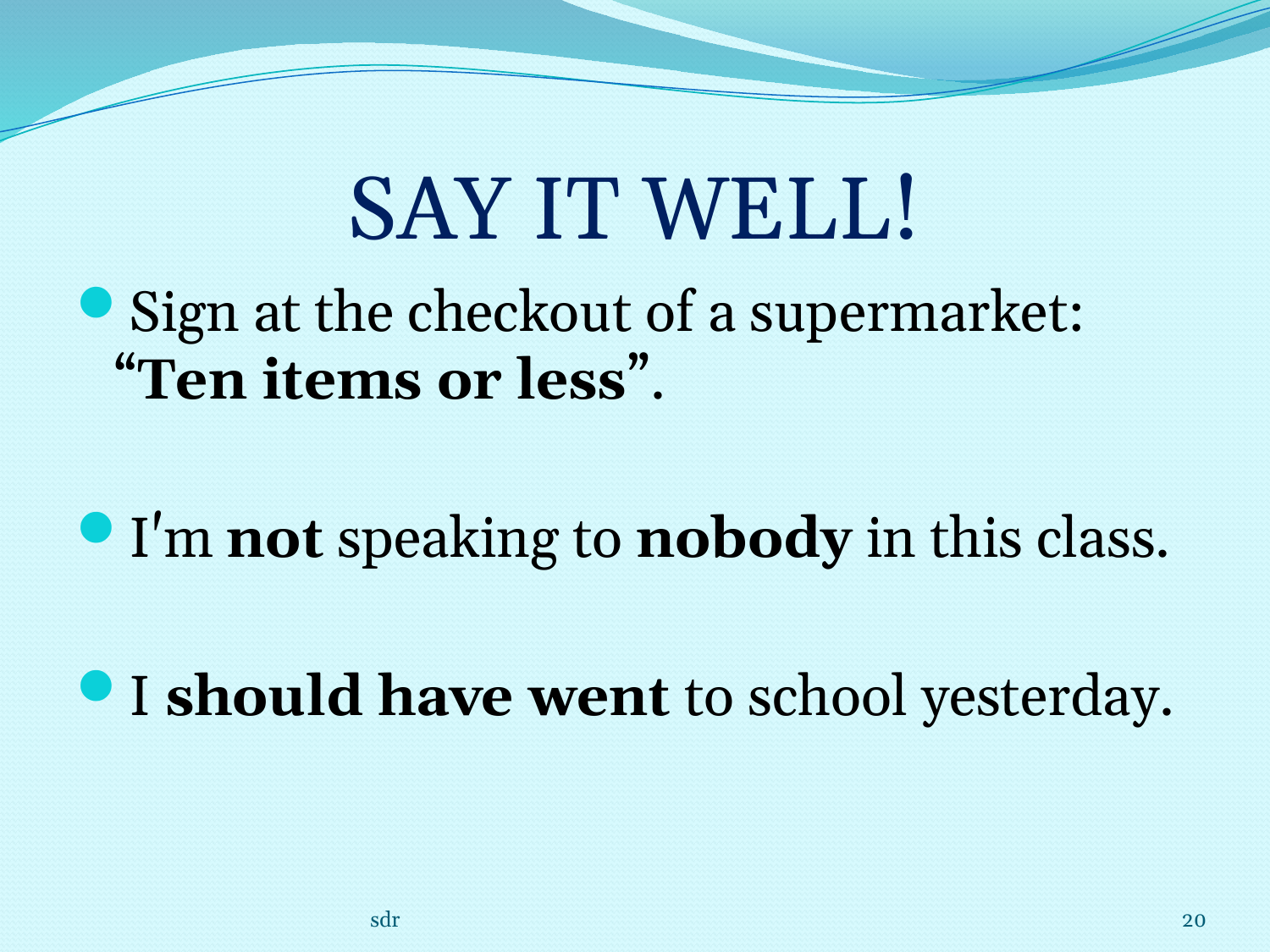

# SAY IT WELL!
Sign at the checkout of a supermarket: “Ten items or less”.

I'm not speaking to nobody in this class.

I should have went to school yesterday.

sdr
20